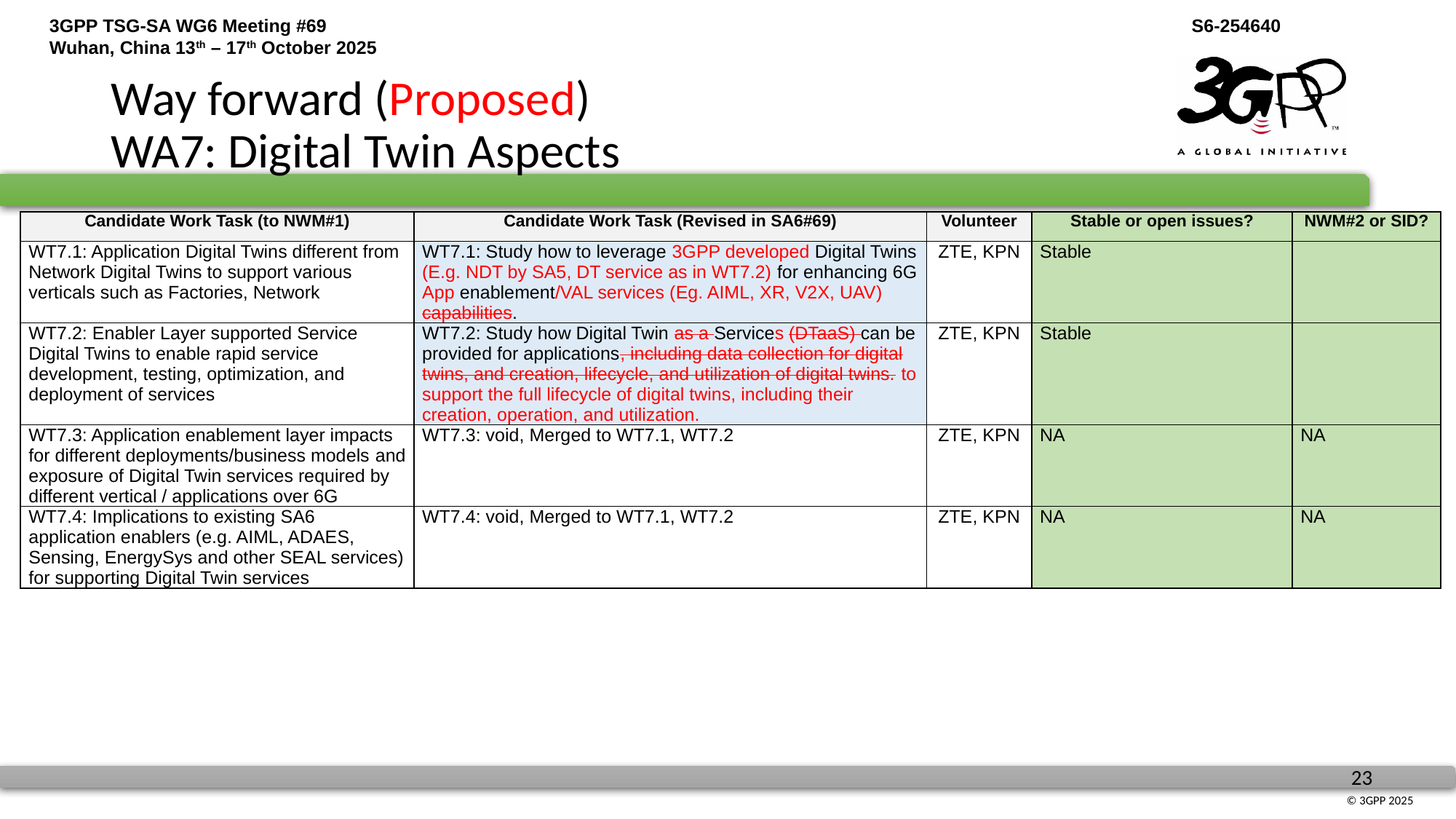

# Way forward (Proposed) WA7: Digital Twin Aspects
| Candidate Work Task (to NWM#1) | Candidate Work Task (Revised in SA6#69) | Volunteer | Stable or open issues? | NWM#2 or SID? |
| --- | --- | --- | --- | --- |
| WT7.1: Application Digital Twins different from Network Digital Twins to support various verticals such as Factories, Network | WT7.1: Study how to leverage 3GPP developed Digital Twins (E.g. NDT by SA5, DT service as in WT7.2) for enhancing 6G App enablement/VAL services (Eg. AIML, XR, V2X, UAV) capabilities. | ZTE, KPN | Stable |  |
| WT7.2: Enabler Layer supported Service Digital Twins to enable rapid service development, testing, optimization, and deployment of services | WT7.2: Study how Digital Twin as a Services (DTaaS) can be provided for applications, including data collection for digital twins, and creation, lifecycle, and utilization of digital twins. to support the full lifecycle of digital twins, including their creation, operation, and utilization. | ZTE, KPN | Stable |  |
| WT7.3: Application enablement layer impacts for different deployments/business models and exposure of Digital Twin services required by different vertical / applications over 6G | WT7.3: void, Merged to WT7.1, WT7.2 | ZTE, KPN | NA | NA |
| WT7.4: Implications to existing SA6 application enablers (e.g. AIML, ADAES, Sensing, EnergySys and other SEAL services) for supporting Digital Twin services | WT7.4: void, Merged to WT7.1, WT7.2 | ZTE, KPN | NA | NA |